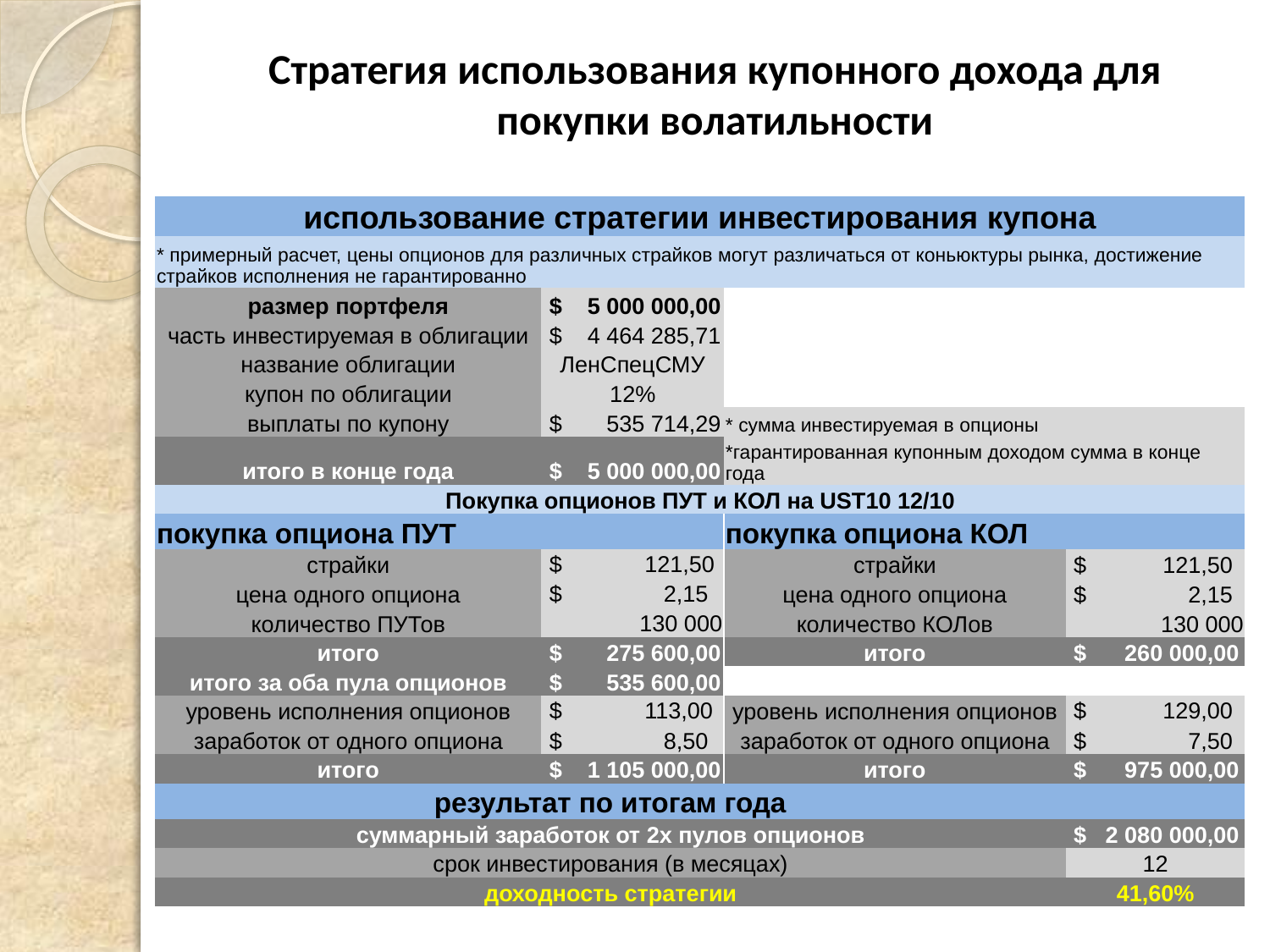

Стратегия использования купонного дохода для покупки волатильности
| использование стратегии инвестирования купона |  |  |  |  |  |
| --- | --- | --- | --- | --- | --- |
| \* примерный расчет, цены опционов для различных страйков могут различаться от коньюктуры рынка, достижение страйков исполнения не гарантированно |  |  |  |  |  |
| размер портфеля | $ 5 000 000,00 |  |  |  |  |
| часть инвестируемая в облигации | $ 4 464 285,71 |  |  |  |  |
| название облигации | ЛенСпецСМУ |  |  |  |  |
| купон по облигации | 12% |  |  |  |  |
| выплаты по купону | $ 535 714,29 | \* сумма инвестируемая в опционы |  |  |  |
| итого в конце года | $ 5 000 000,00 | \*гарантированная купонным доходом сумма в конце года |  |  |  |
| Покупка опционов ПУТ и КОЛ на UST10 12/10 |  |  |  |  |  |
| покупка опциона ПУТ |  | покупка опциона КОЛ |  |  |  |
| страйки | $ 121,50 | страйки |  |  | $ 121,50 |
| цена одного опциона | $ 2,15 | цена одного опциона |  |  | $ 2,15 |
| количество ПУТов | 130 000 | количество КОЛов |  |  | 130 000 |
| итого | $ 275 600,00 | итого |  |  | $ 260 000,00 |
| итого за оба пула опционов | $ 535 600,00 |  |  |  |  |
| уровень исполнения опционов | $ 113,00 | уровень исполнения опционов |  |  | $ 129,00 |
| заработок от одного опциона | $ 8,50 | заработок от одного опциона |  |  | $ 7,50 |
| итого | $ 1 105 000,00 | итого |  |  | $ 975 000,00 |
| результат по итогам года |  |  |  |  |  |
| суммарный заработок от 2х пулов опционов |  |  |  |  | $ 2 080 000,00 |
| срок инвестирования (в месяцах) |  |  |  |  | 12 |
| доходность стратегии |  |  |  |  | 41,60% |